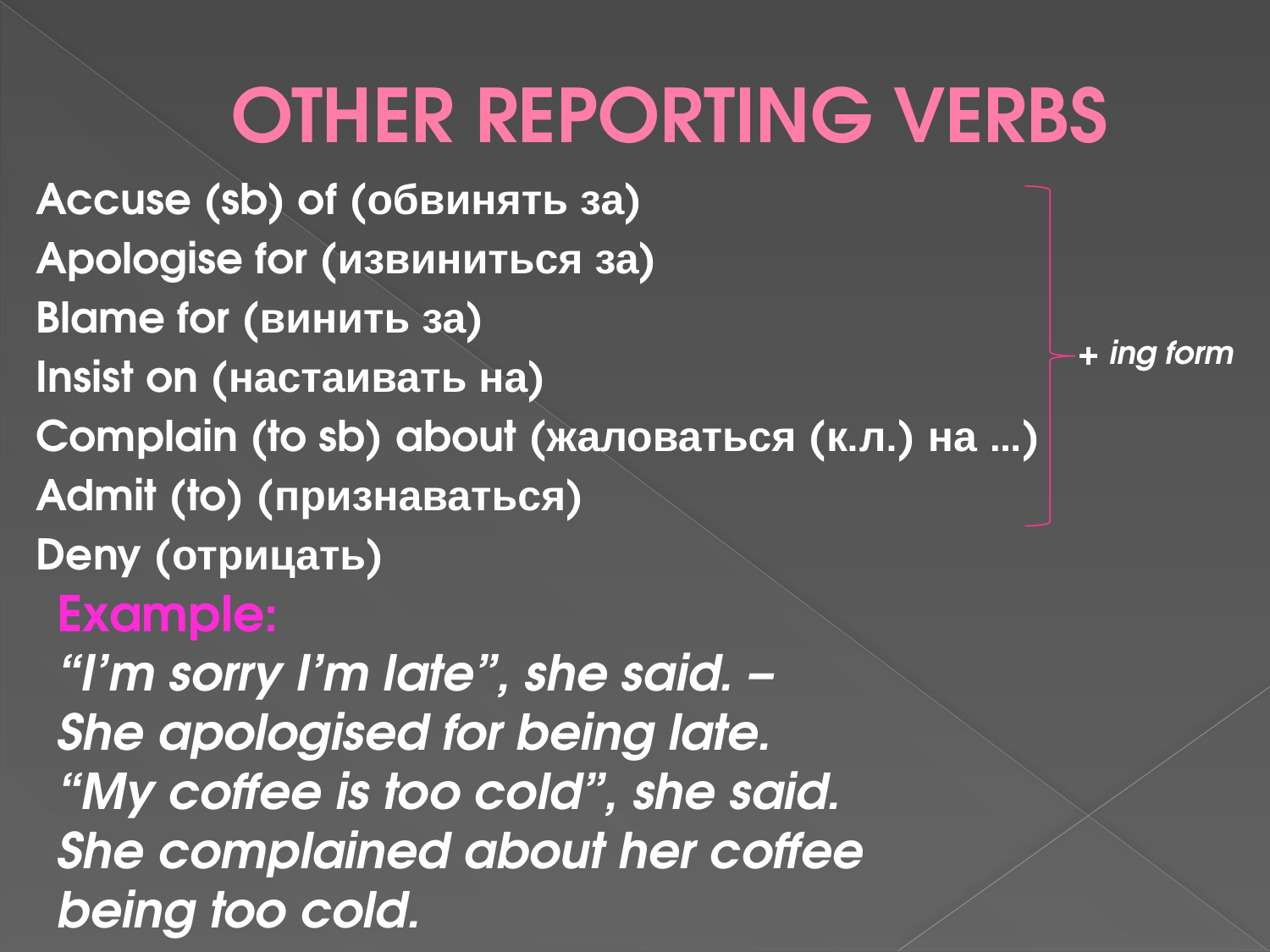

# OTHER REPORTING VERBS
Accuse (sb) of (обвинять за)
Apologise for (извиниться за)
Blame for (винить за)
Insist on (настаивать на)
Complain (to sb) about (жаловаться (к.л.) на …)
Admit (to) (признаваться)
Deny (отрицать)

+ ing form
Example:
“I’m sorry I’m late”, she said. –
She apologised for being late.
“My coffee is too cold”, she said.
She complained about her coffee being too cold.